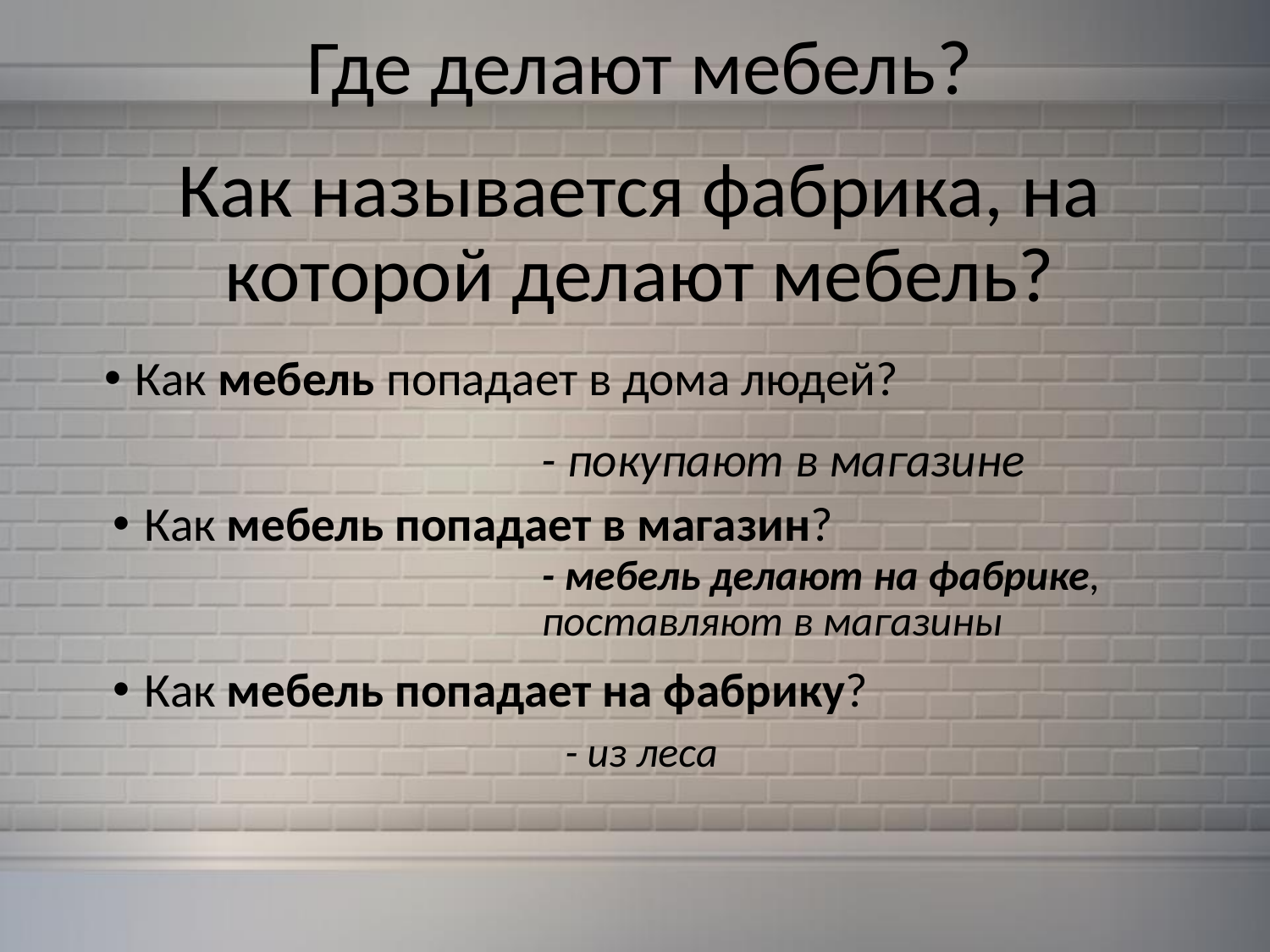

# Где делают мебель?
Как называется фабрика, на которой делают мебель?
Как мебель попадает в дома людей?
- покупают в магазине
Как мебель попадает в магазин?
- мебель делают на фабрике, поставляют в магазины
Как мебель попадает на фабрику?
- из леса